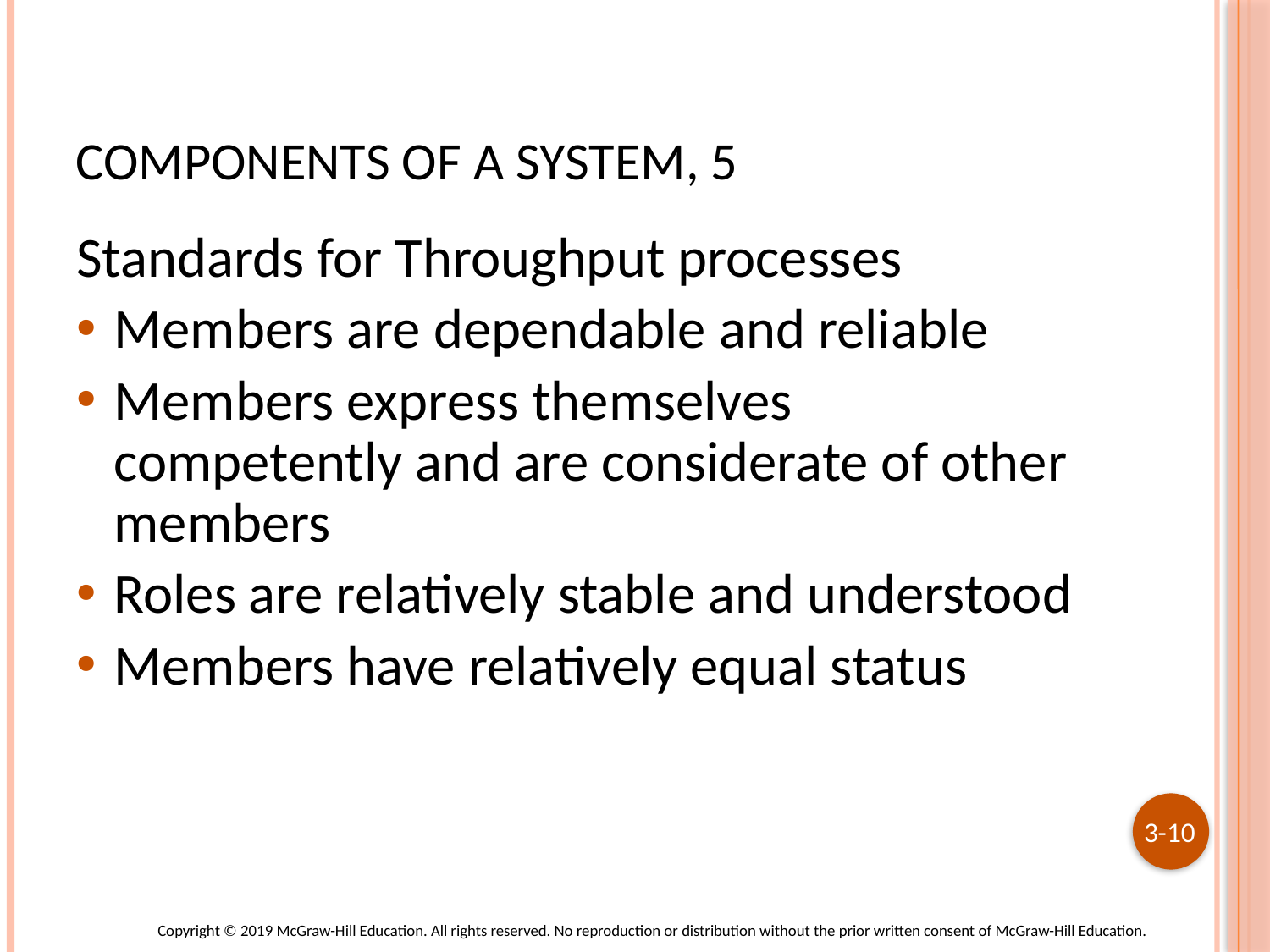

# Components of a System, 5
Standards for Throughput processes
Members are dependable and reliable
Members express themselves competently and are considerate of other members
Roles are relatively stable and understood
Members have relatively equal status